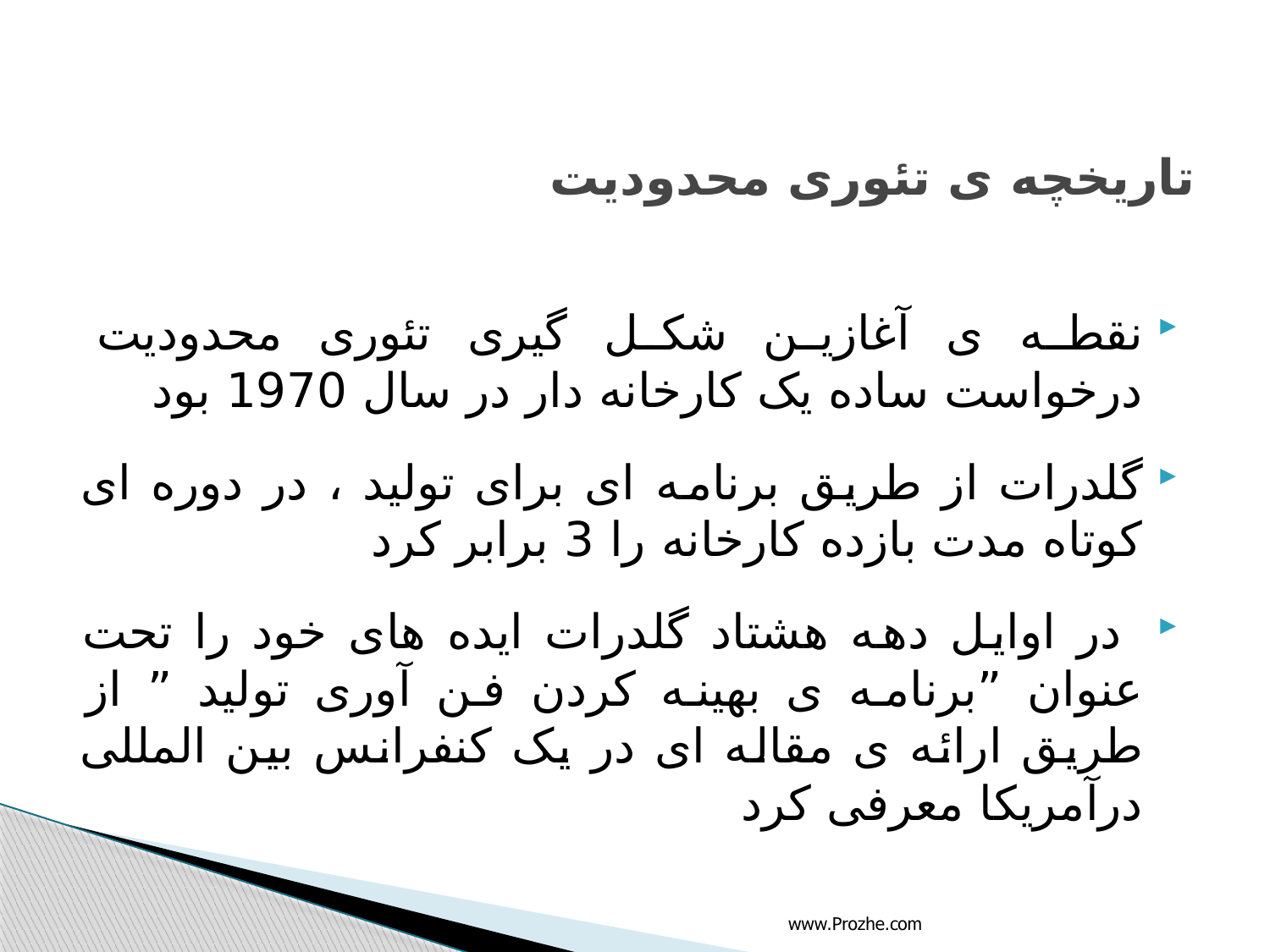

# تاریخچه ی تئوری محدودیت
نقطه ی آغازین شکل گیری تئوری محدودیت درخواست ساده یک کارخانه دار در سال 1970 بود

گلدرات از طریق برنامه ای برای تولید ، در دوره ای کوتاه مدت بازده کارخانه را 3 برابر کرد

 در اوایل دهه هشتاد گلدرات ایده های خود را تحت عنوان ”برنامه ی بهینه کردن فن آوری تولید ” از طریق ارائه ی مقاله ای در یک کنفرانس بین المللی درآمریکا معرفی کرد

www.Prozhe.com